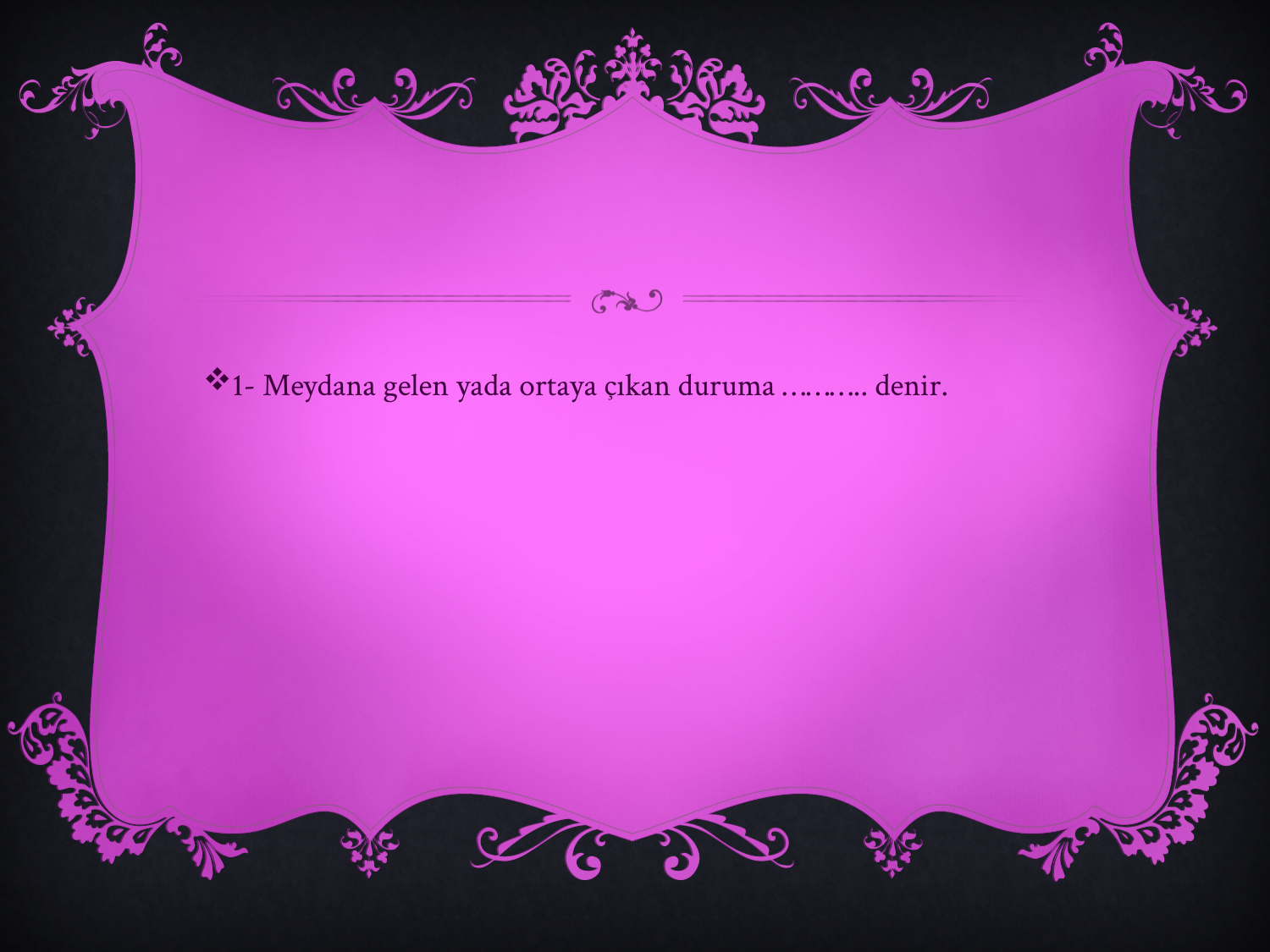

#
1- Meydana gelen yada ortaya çıkan duruma ……….. denir.